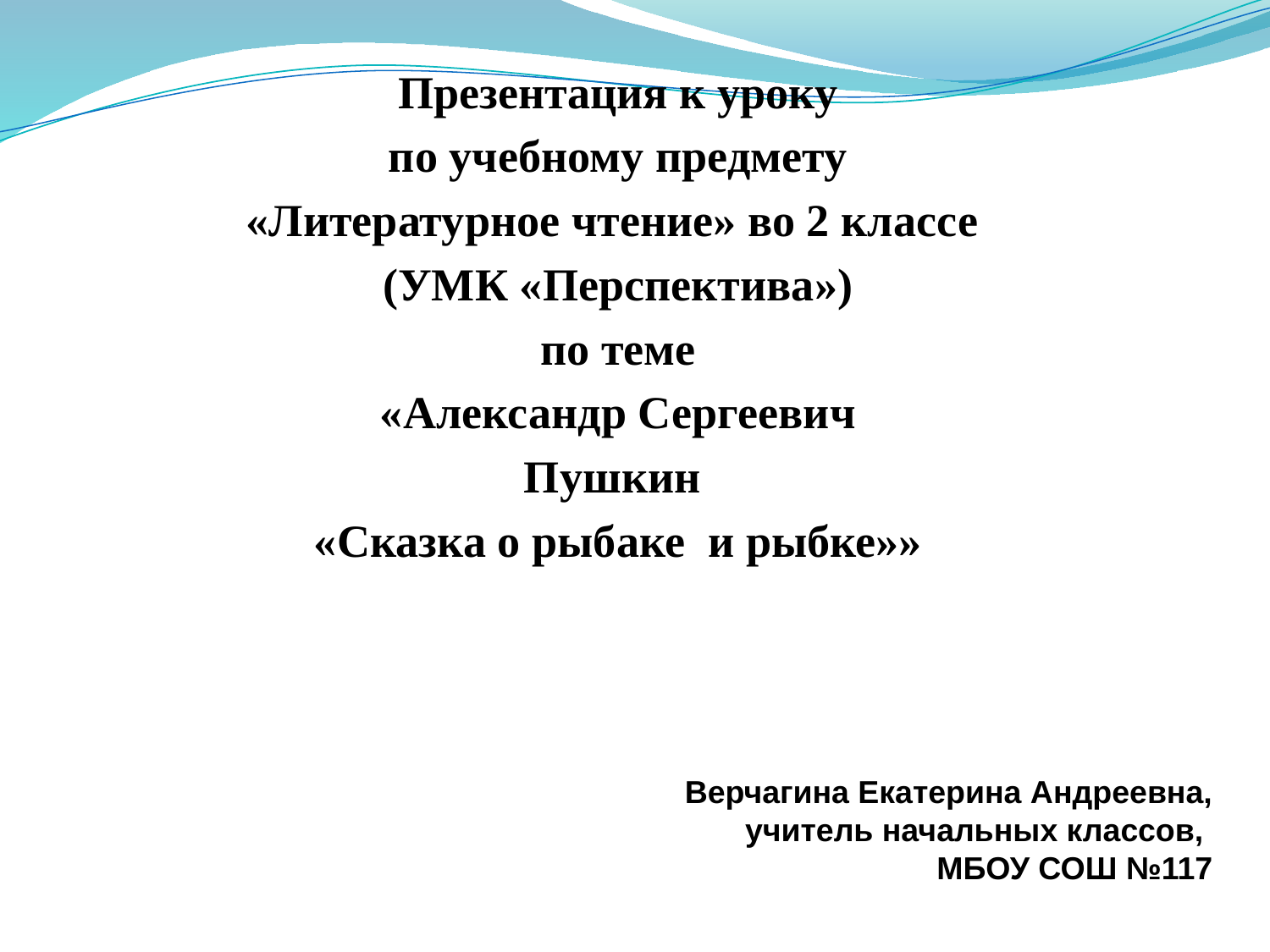

Презентация к уроку
 по учебному предмету
«Литературное чтение» во 2 классе
(УМК «Перспектива»)
по теме
«Александр Сергеевич
Пушкин
«Сказка о рыбаке  и рыбке»»

Верчагина Екатерина Андреевна,
учитель начальных классов,
МБОУ СОШ №117